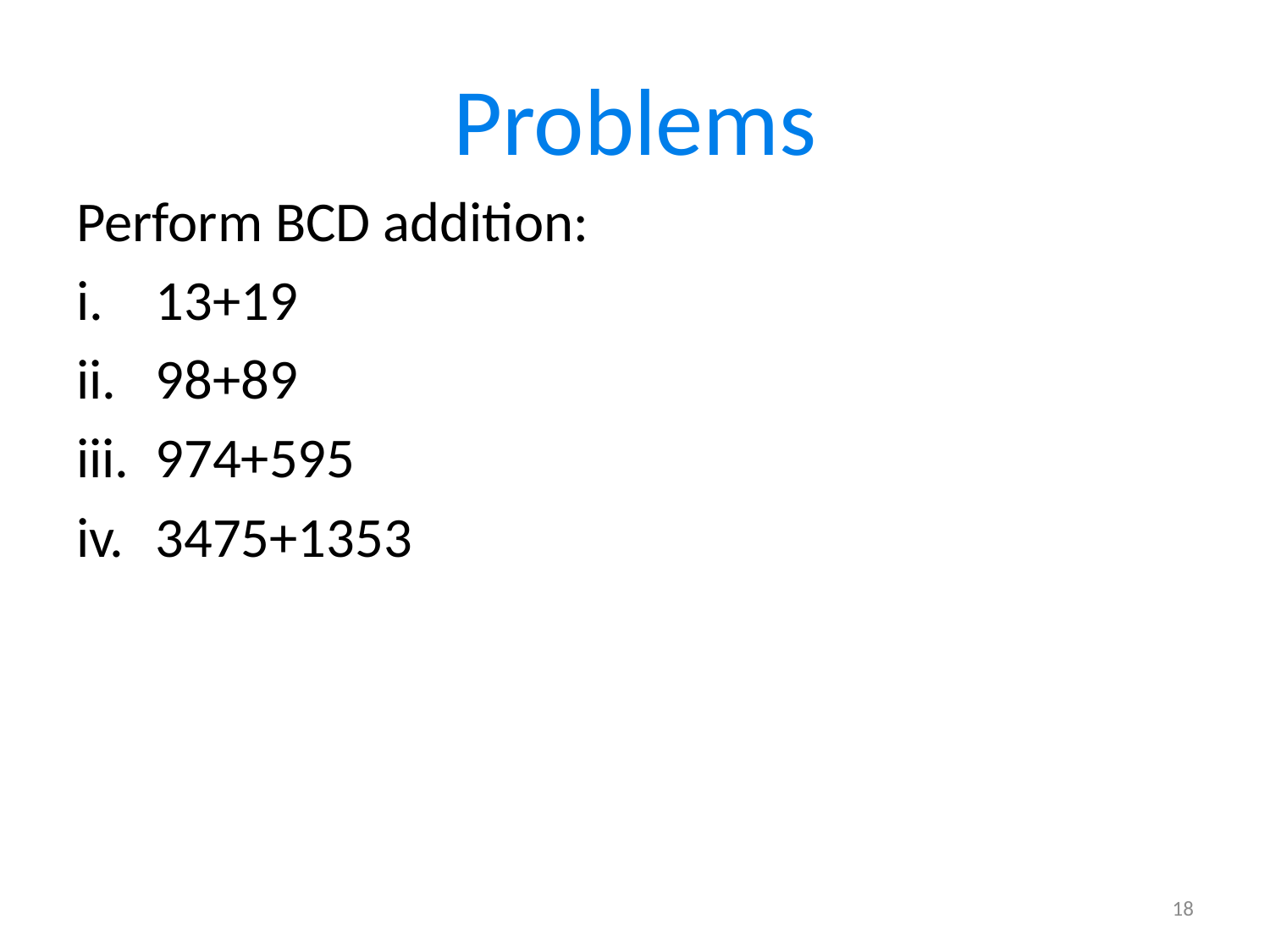

# Problems
Perform BCD addition:
13+19
98+89
974+595
3475+1353

18